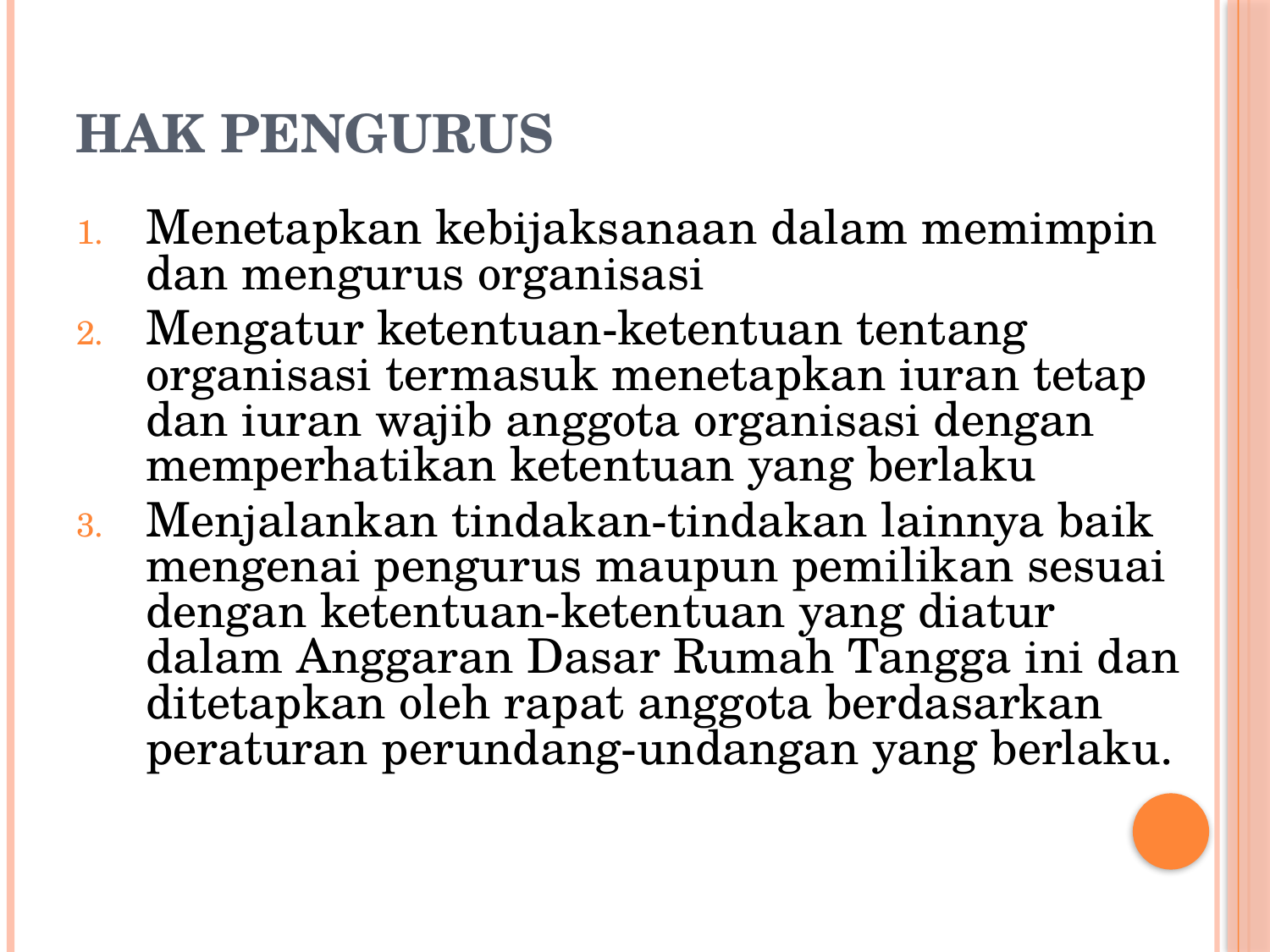

# Hak Pengurus
Menetapkan kebijaksanaan dalam memimpin dan mengurus organisasi
Mengatur ketentuan-ketentuan tentang organisasi termasuk menetapkan iuran tetap dan iuran wajib anggota organisasi dengan memperhatikan ketentuan yang berlaku
Menjalankan tindakan-tindakan lainnya baik mengenai pengurus maupun pemilikan sesuai dengan ketentuan-ketentuan yang diatur dalam Anggaran Dasar Rumah Tangga ini dan ditetapkan oleh rapat anggota berdasarkan peraturan perundang-undangan yang berlaku.